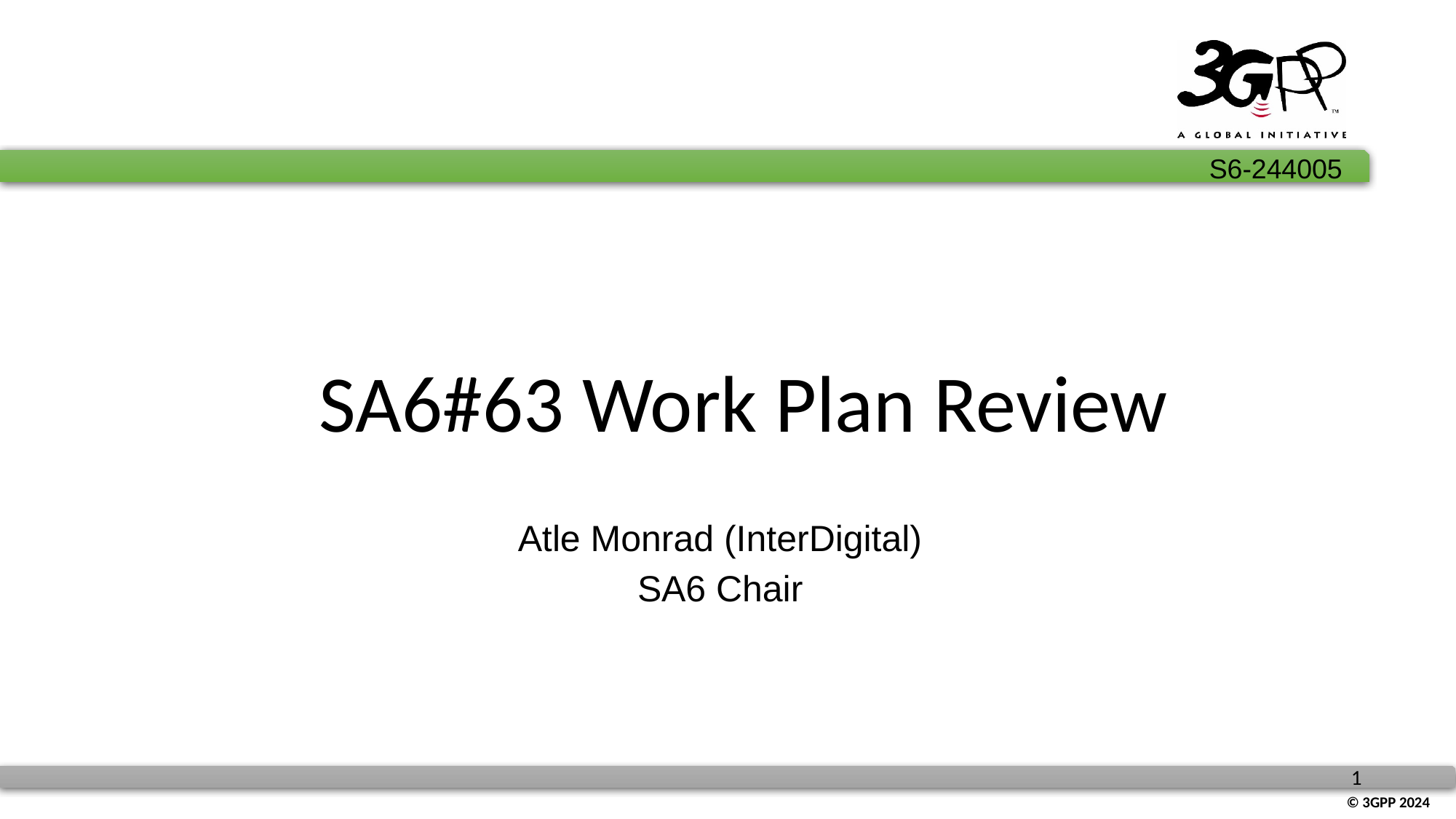

# SA6#63 Work Plan Review
Atle Monrad (InterDigital)
SA6 Chair